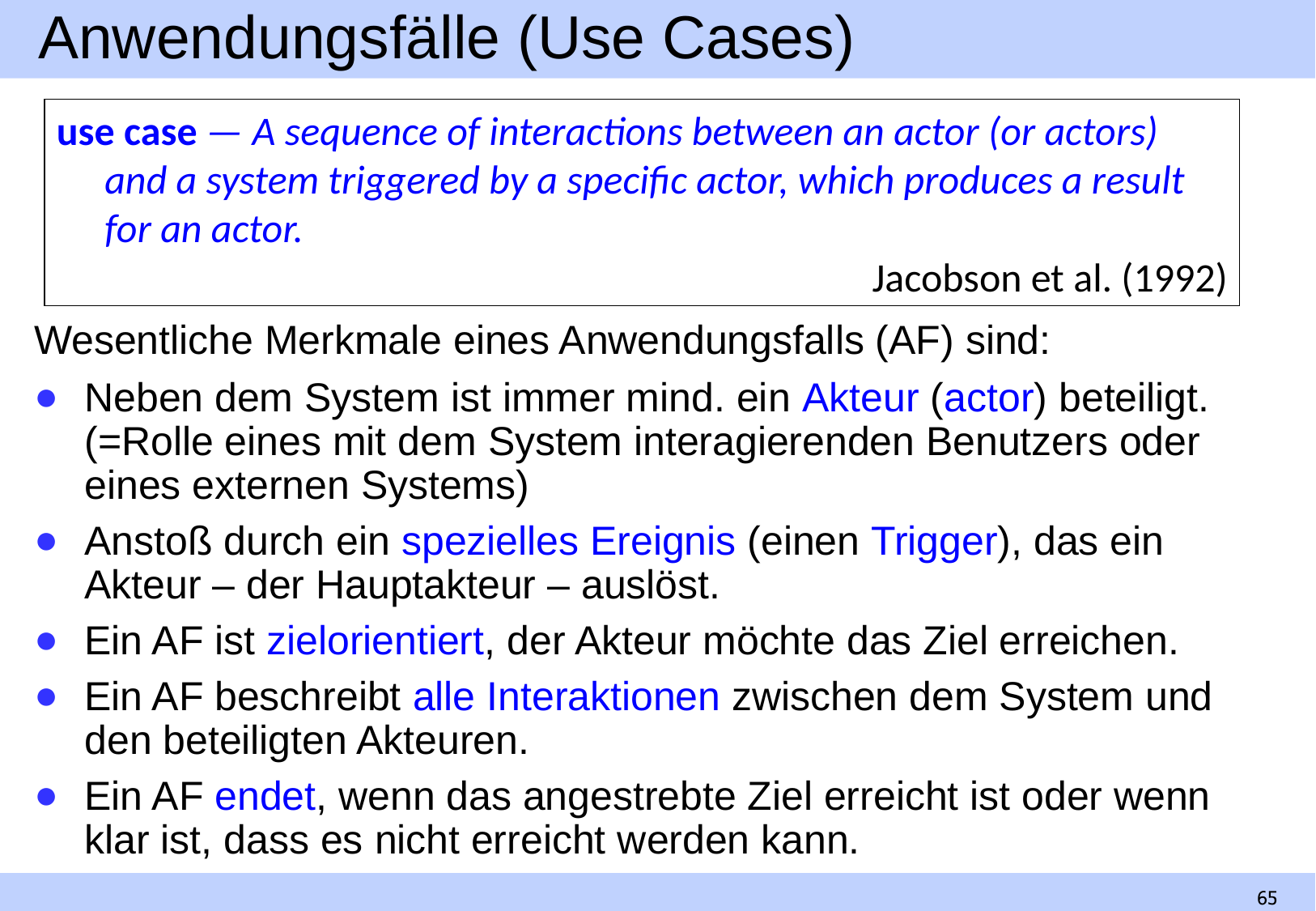

# Anwendungsfälle (Use Cases)
use case — A sequence of interactions between an actor (or actors) and a system triggered by a specific actor, which produces a result for an actor.
Jacobson et al. (1992)
Wesentliche Merkmale eines Anwendungsfalls (AF) sind:
Neben dem System ist immer mind. ein Akteur (actor) beteiligt. (=Rolle eines mit dem System interagierenden Benutzers oder eines externen Systems)
Anstoß durch ein spezielles Ereignis (einen Trigger), das ein Akteur – der Hauptakteur – auslöst.
Ein AF ist zielorientiert, der Akteur möchte das Ziel erreichen.
Ein AF beschreibt alle Interaktionen zwischen dem System und den beteiligten Akteuren.
Ein AF endet, wenn das angestrebte Ziel erreicht ist oder wenn klar ist, dass es nicht erreicht werden kann.
65